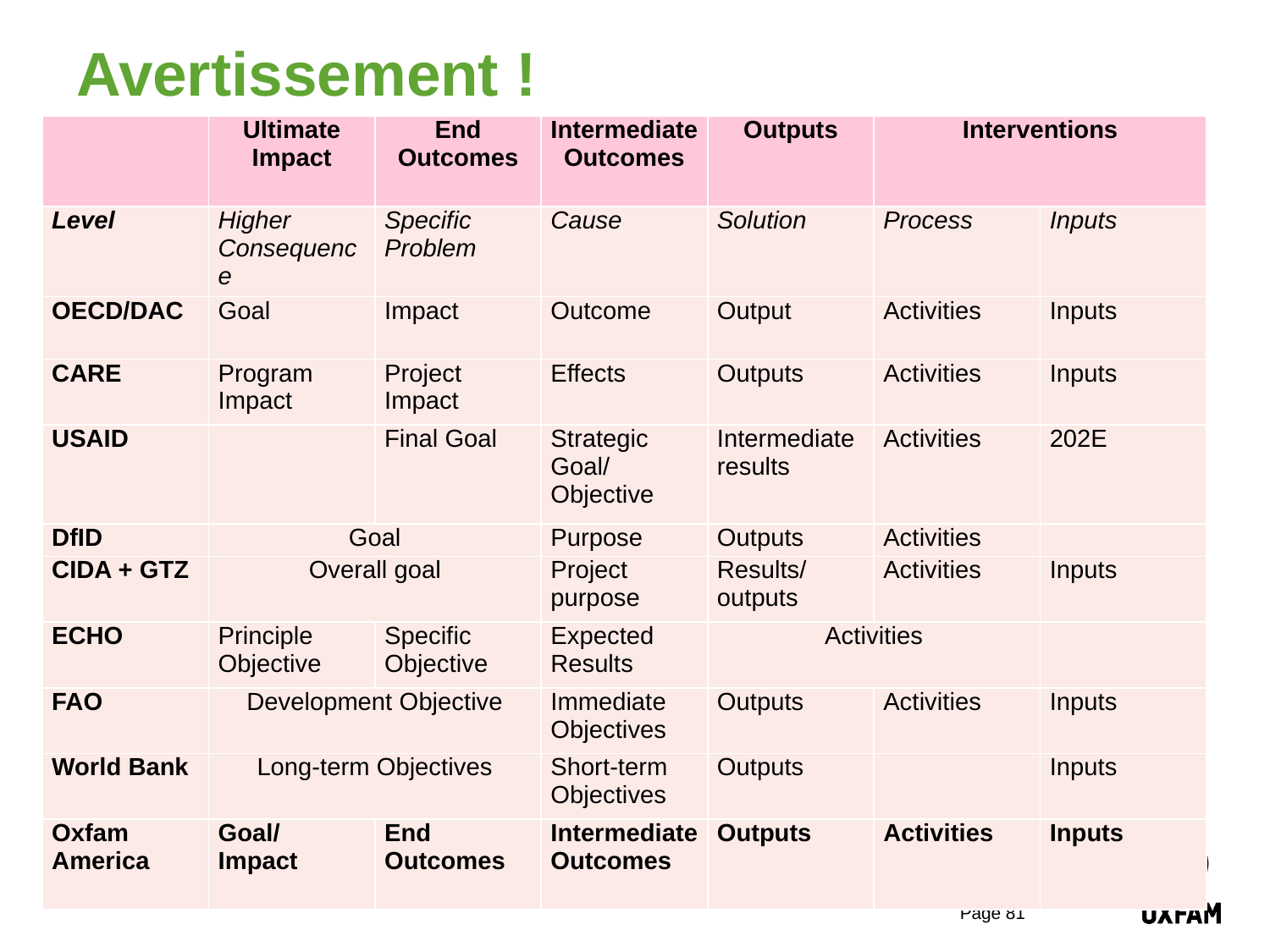

# Avertissement !
|  | Ultimate Impact | End Outcomes | Intermediate Outcomes | Outputs | Interventions |  |
| --- | --- | --- | --- | --- | --- | --- |
| Level | Higher Consequence | Specific Problem | Cause | Solution | Process | Inputs |
| OECD/DAC | Goal | Impact | Outcome | Output | Activities | Inputs |
| CARE | Program Impact | Project Impact | Effects | Outputs | Activities | Inputs |
| USAID |  | Final Goal | Strategic Goal/ Objective | Intermediate results | Activities | 202E |
| DfID | Goal |  | Purpose | Outputs | Activities |  |
| CIDA + GTZ | Overall goal |  | Project purpose | Results/outputs | Activities | Inputs |
| ECHO | Principle Objective | Specific Objective | Expected Results | Activities |  |  |
| FAO | Development Objective |  | Immediate Objectives | Outputs | Activities | Inputs |
| World Bank | Long-term Objectives |  | Short-term Objectives | Outputs |  | Inputs |
| Oxfam America | Goal/ Impact | End Outcomes | Intermediate Outcomes | Outputs | Activities | Inputs |